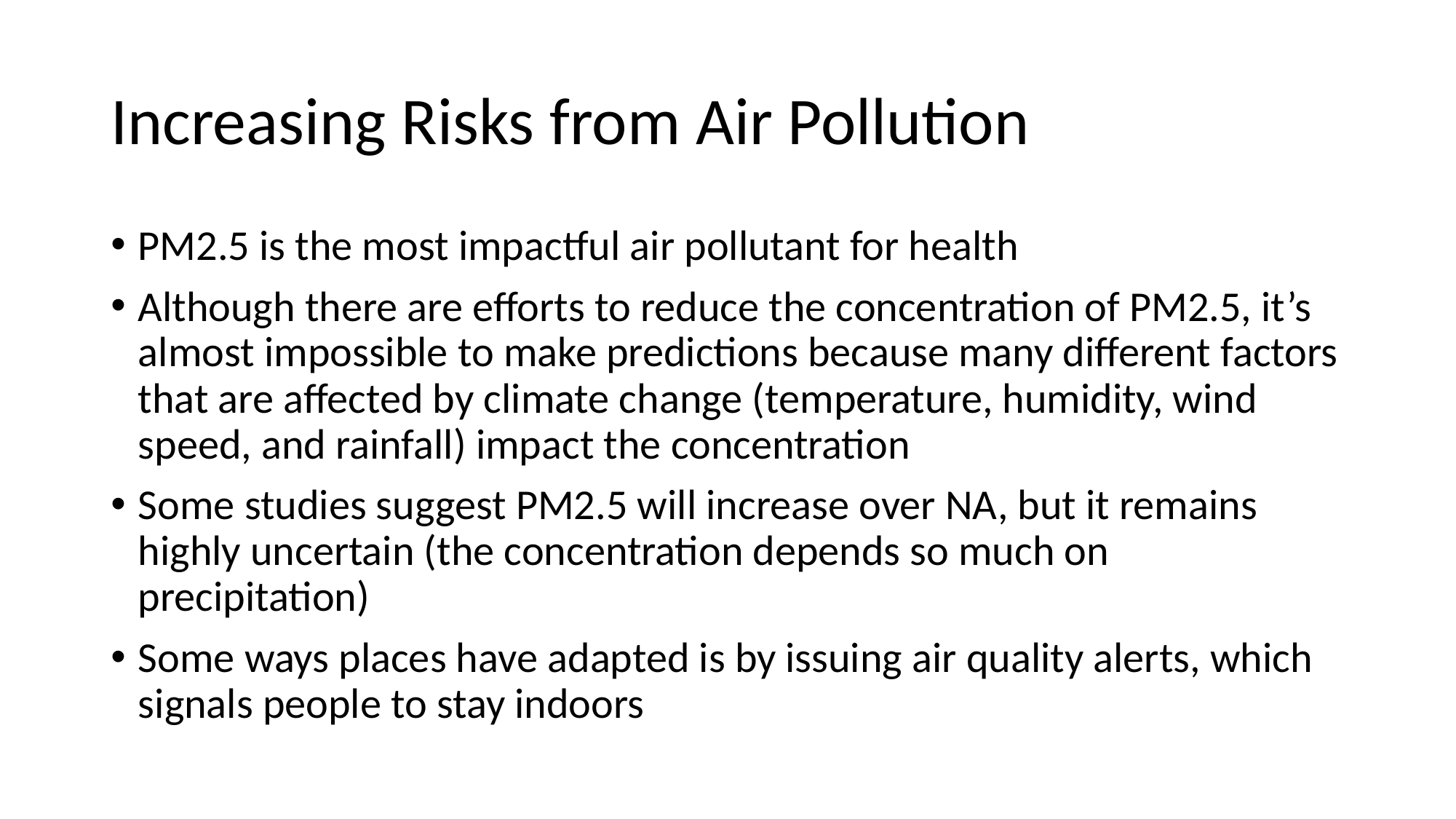

# Increasing Risks from Air Pollution
PM2.5 is the most impactful air pollutant for health
Although there are efforts to reduce the concentration of PM2.5, it’s almost impossible to make predictions because many different factors that are affected by climate change (temperature, humidity, wind speed, and rainfall) impact the concentration
Some studies suggest PM2.5 will increase over NA, but it remains highly uncertain (the concentration depends so much on precipitation)
Some ways places have adapted is by issuing air quality alerts, which signals people to stay indoors